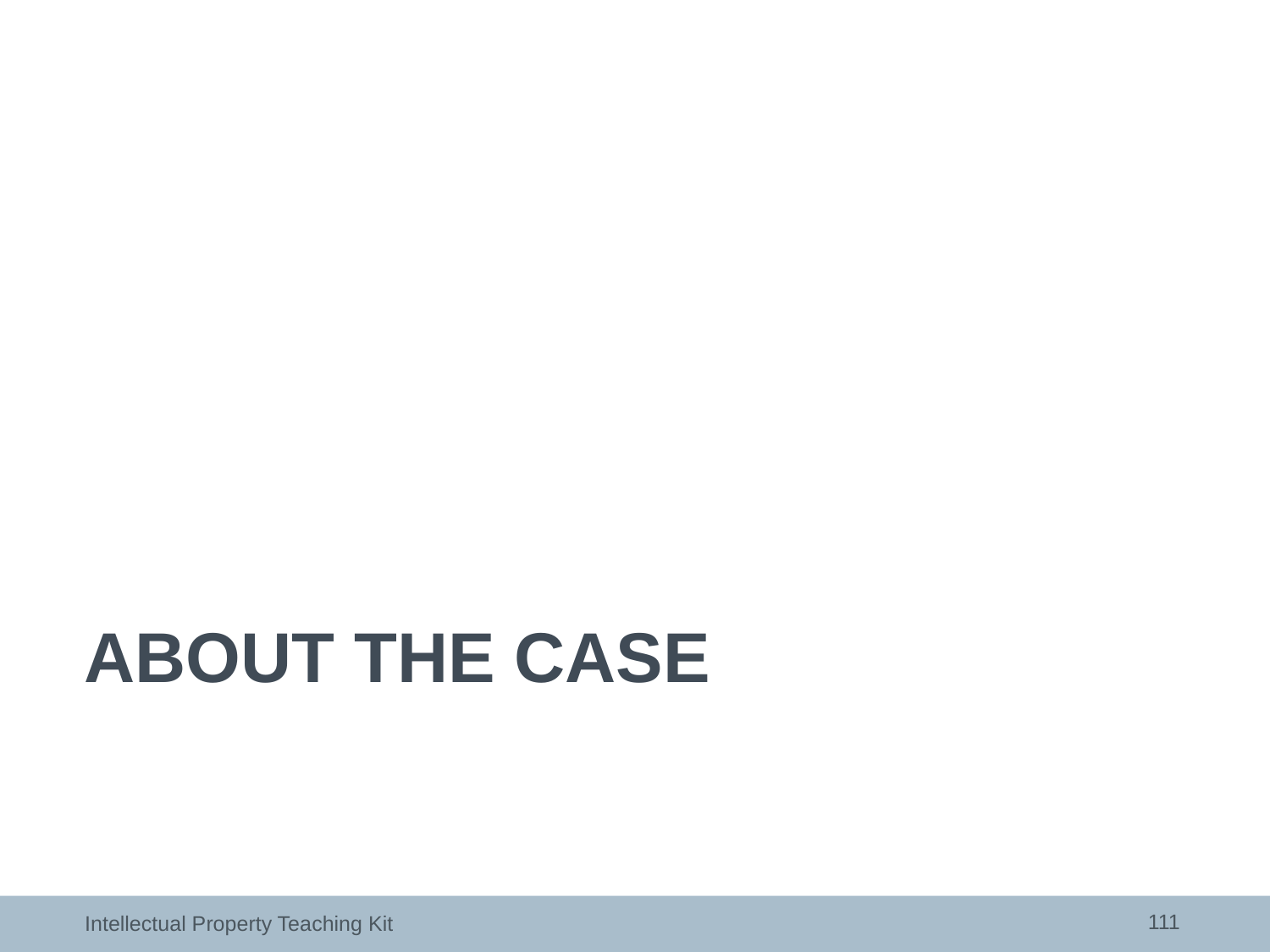

# about the case
111
Intellectual Property Teaching Kit